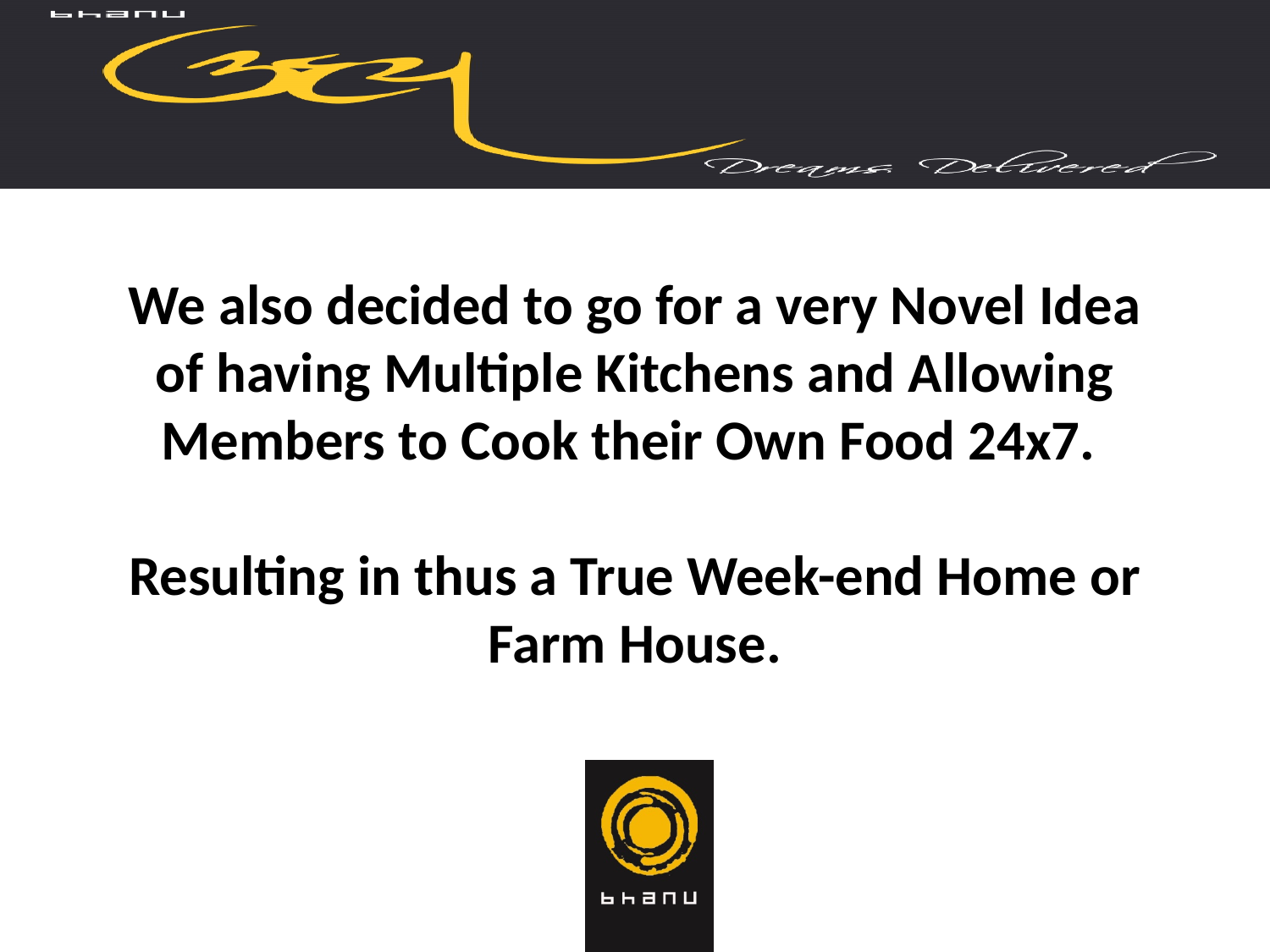

# We also decided to go for a very Novel Idea of having Multiple Kitchens and Allowing Members to Cook their Own Food 24x7. Resulting in thus a True Week-end Home or Farm House.